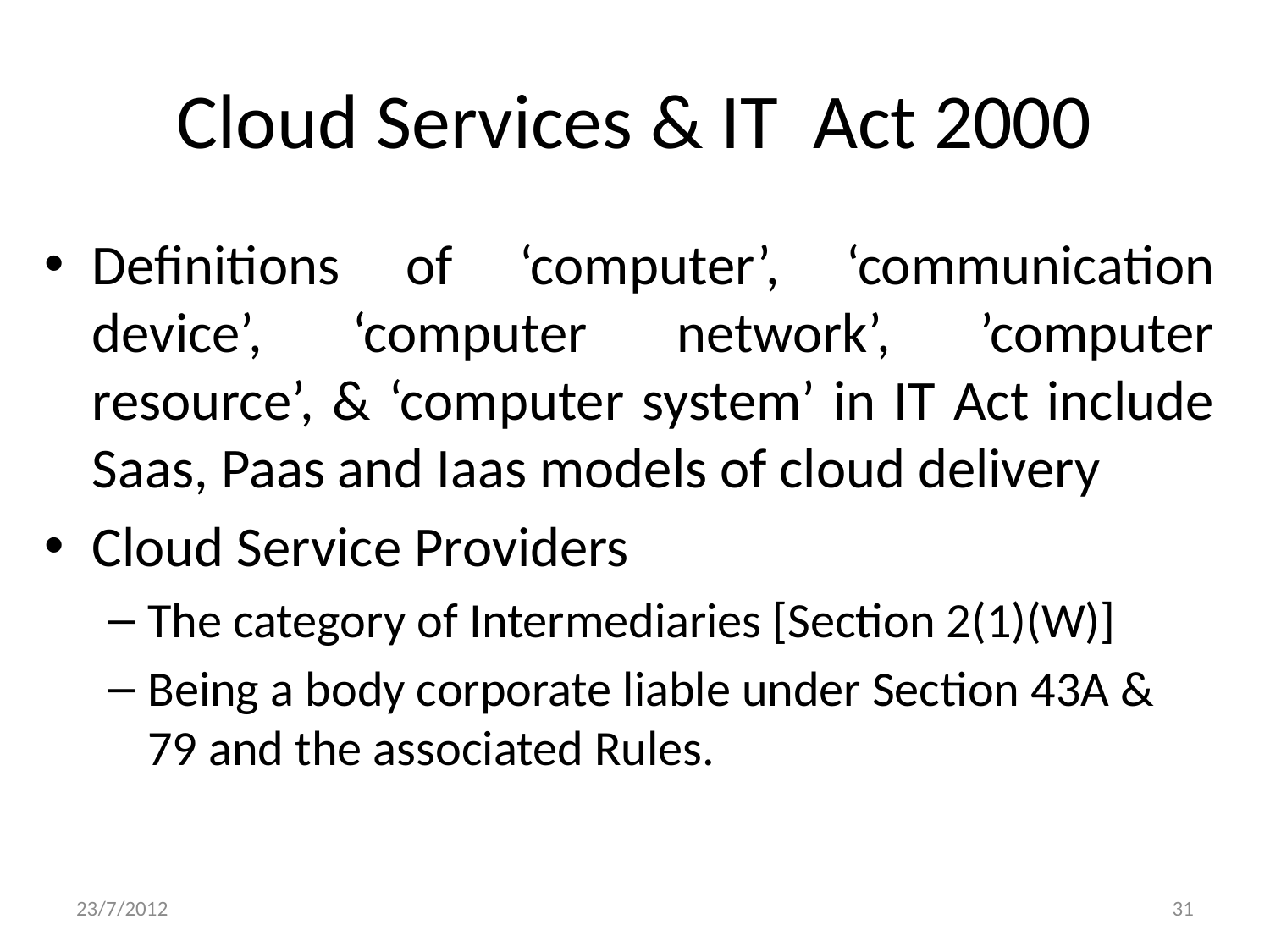

# Cloud Services & IT  Act 2000
Definitions of ‘computer’, ‘communication device’, ‘computer network’, ’computer resource’, & ‘computer system’ in IT Act include Saas, Paas and Iaas models of cloud delivery
Cloud Service Providers
The category of Intermediaries [Section 2(1)(W)]
Being a body corporate liable under Section 43A & 79 and the associated Rules.
23/7/2012
31